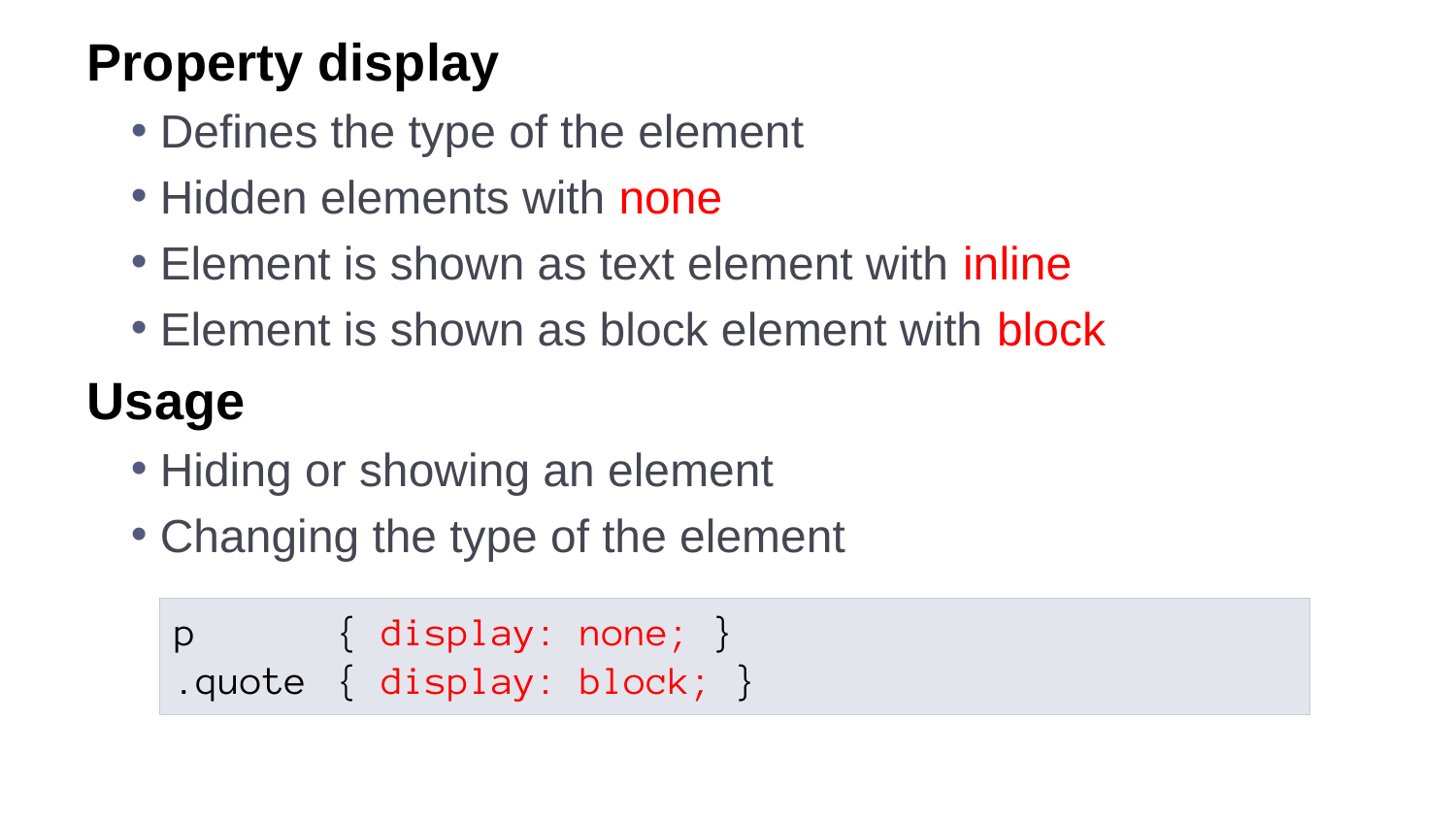

Property display
Defines the type of the element
Hidden elements with none
Element is shown as text element with inline
Element is shown as block element with block
Usage
Hiding or showing an element
Changing the type of the element
p			{ display: none; }
.quote 	{ display: block; }